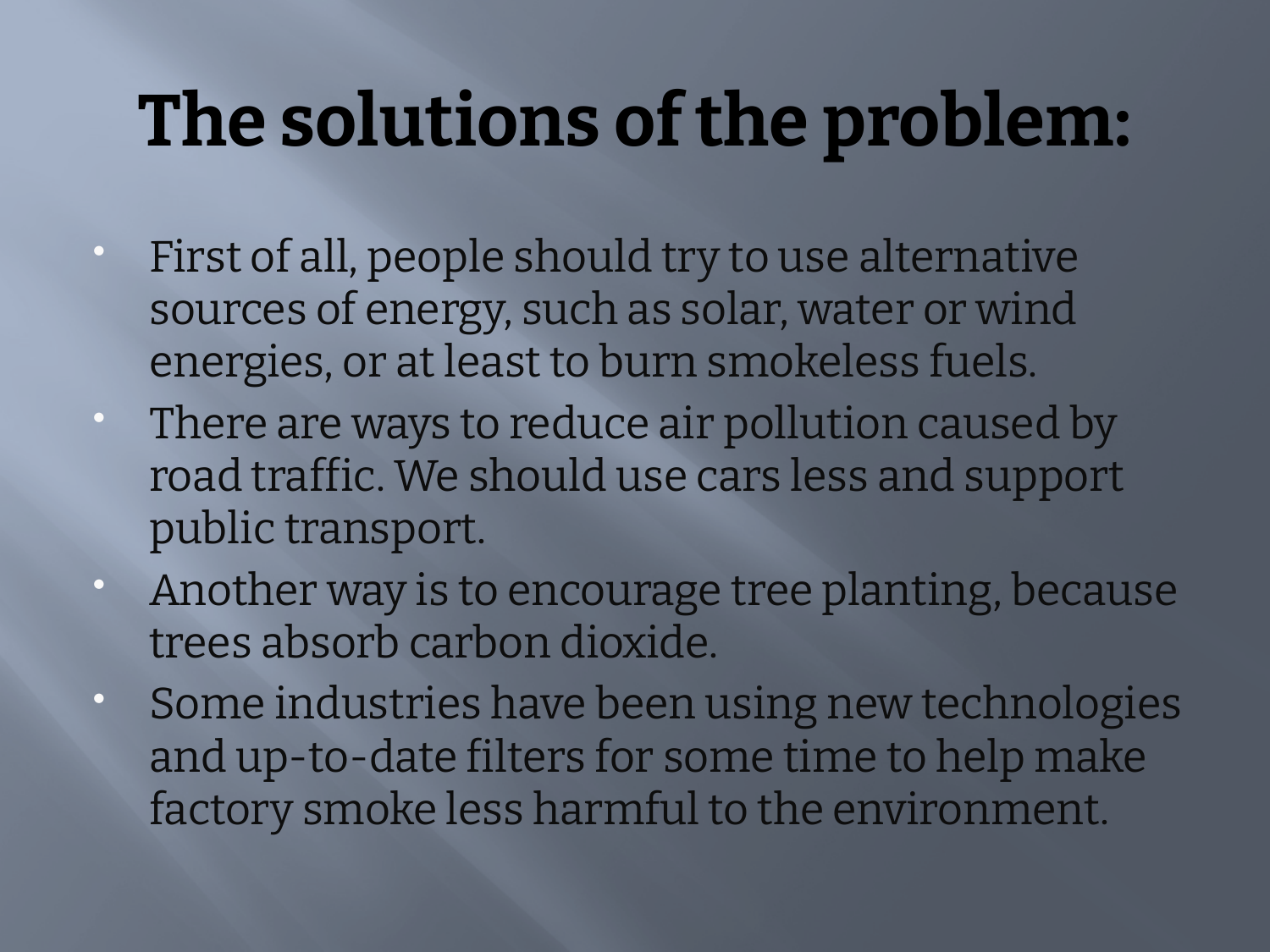

# The solutions of the problem:
First of all, people should try to use alternative sources of energy, such as solar, water or wind energies, or at least to burn smokeless fuels.
There are ways to reduce air pollution caused by road traffic. We should use cars less and support public transport.
Another way is to encourage tree planting, because trees absorb carbon dioxide.
Some industries have been using new technologies and up-to-date filters for some time to help make factory smoke less harmful to the environment.